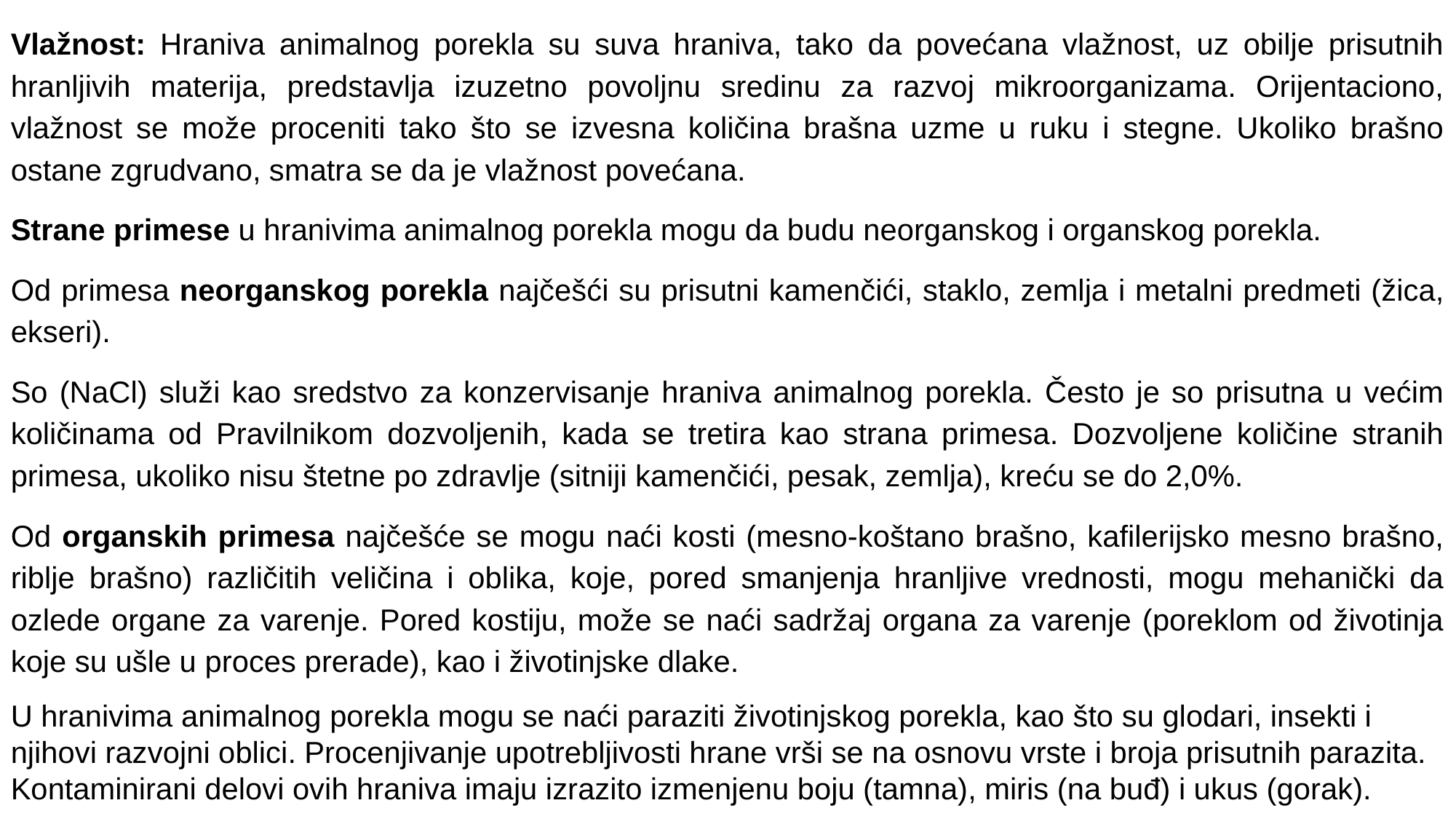

Vlažnost: Hraniva animalnog porekla su suva hraniva, tako da povećana vlažnost, uz obilje prisutnih hranljivih materija, predstavlja izuzetno povoljnu sredinu za razvoj mikroorganizama. Orijentaciono, vlažnost se može proceniti tako što se izvesna količina brašna uzme u ruku i stegne. Ukoliko brašno ostane zgrudvano, smatra se da je vlažnost povećana.
Strane primese u hranivima animalnog porekla mogu da budu neorganskog i organskog porekla.
Od primesa neorganskog porekla najčešći su prisutni kamenčići, staklo, zemlja i metalni predmeti (žica, ekseri).
So (NaCl) služi kao sredstvo za konzervisanje hraniva animalnog porekla. Često je so prisutna u većim količinama od Pravilnikom dozvoljenih, kada se tretira kao strana primesa. Dozvoljene količine stranih primesa, ukoliko nisu štetne po zdravlje (sitniji kamenčići, pesak, zemlja), kreću se do 2,0%.
Od organskih primesa najčešće se mogu naći kosti (mesno-koštano brašno, kafilerijsko mesno brašno, riblje brašno) različitih veličina i oblika, koje, pored smanjenja hranljive vrednosti, mogu mehanički da ozlede organe za varenje. Pored kostiju, može se naći sadržaj organa za varenje (poreklom od životinja koje su ušle u proces prerade), kao i životinjske dlake.
U hranivima animalnog porekla mogu se naći paraziti životinjskog porekla, kao što su glodari, insekti i njihovi razvojni oblici. Procenjivanje upotrebljivosti hrane vrši se na osnovu vrste i broja prisutnih parazita. Kontaminirani delovi ovih hraniva imaju izrazito izmenjenu boju (tamna), miris (na buđ) i ukus (gorak).